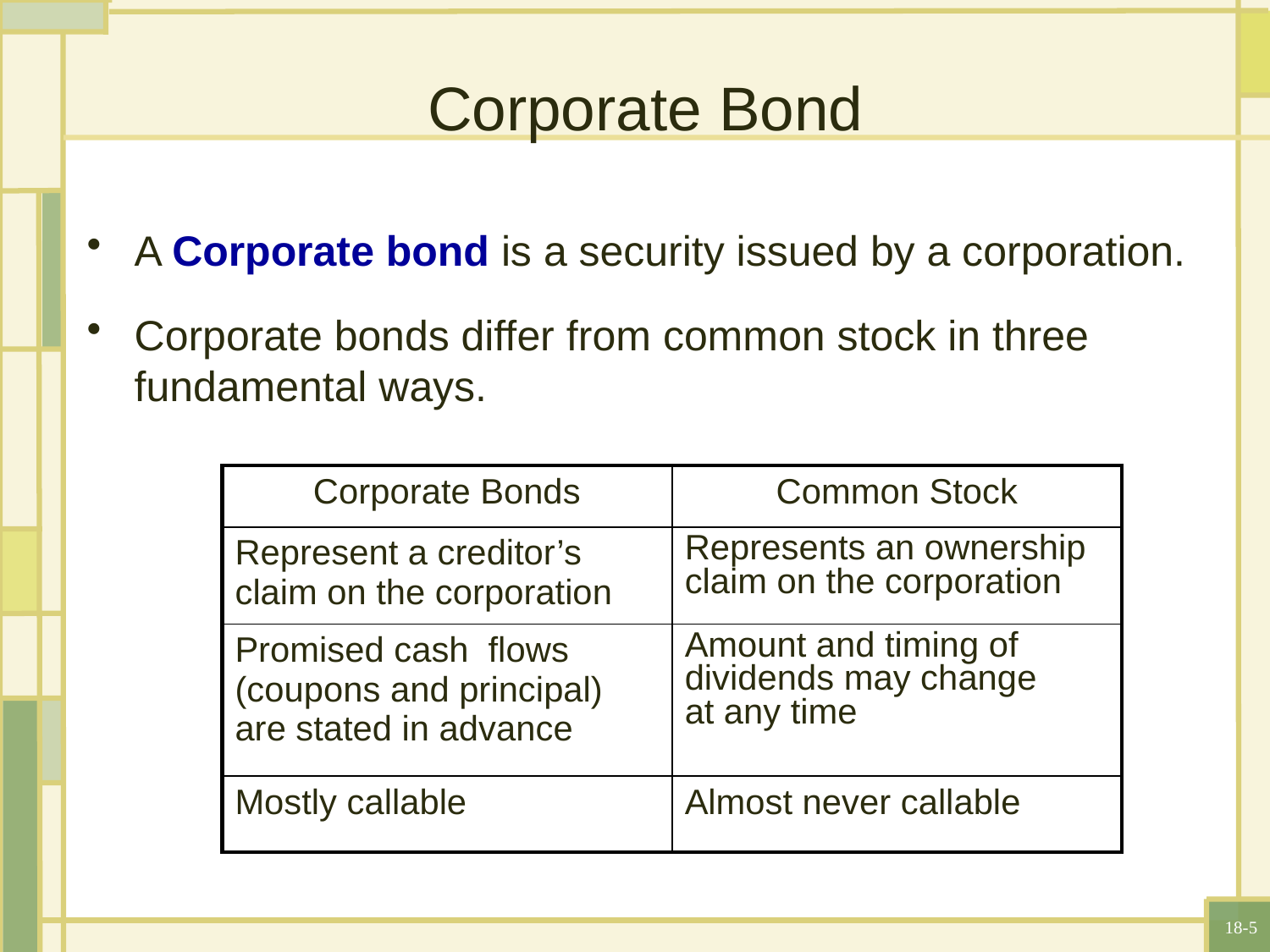

Corporate Bond

A Corporate bond is a security issued by a corporation.

Corporate bonds differ from common stock in three fundamental ways.

| Corporate Bonds | Common Stock |
| --- | --- |
| Represent a creditor’s claim on the corporation | Represents an ownership claim on the corporation |
| Promised cash flows (coupons and principal) are stated in advance | Amount and timing of dividends may change at any time |
| Mostly callable | Almost never callable |